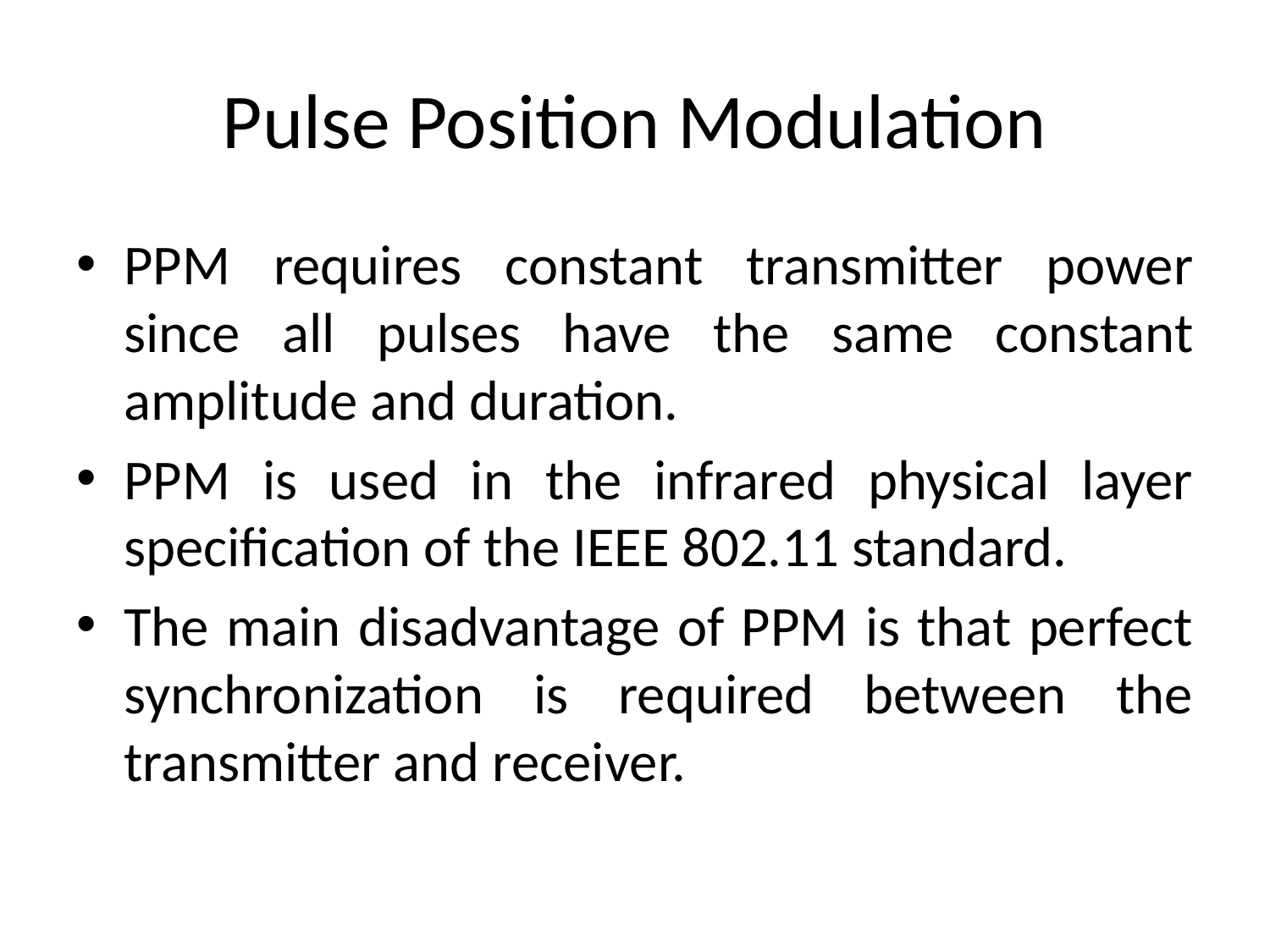

# Pulse Position Modulation
PPM requires constant transmitter power since all pulses have the same constant amplitude and duration.
PPM is used in the infrared physical layer specification of the IEEE 802.11 standard.
The main disadvantage of PPM is that perfect synchronization is required between the transmitter and receiver.